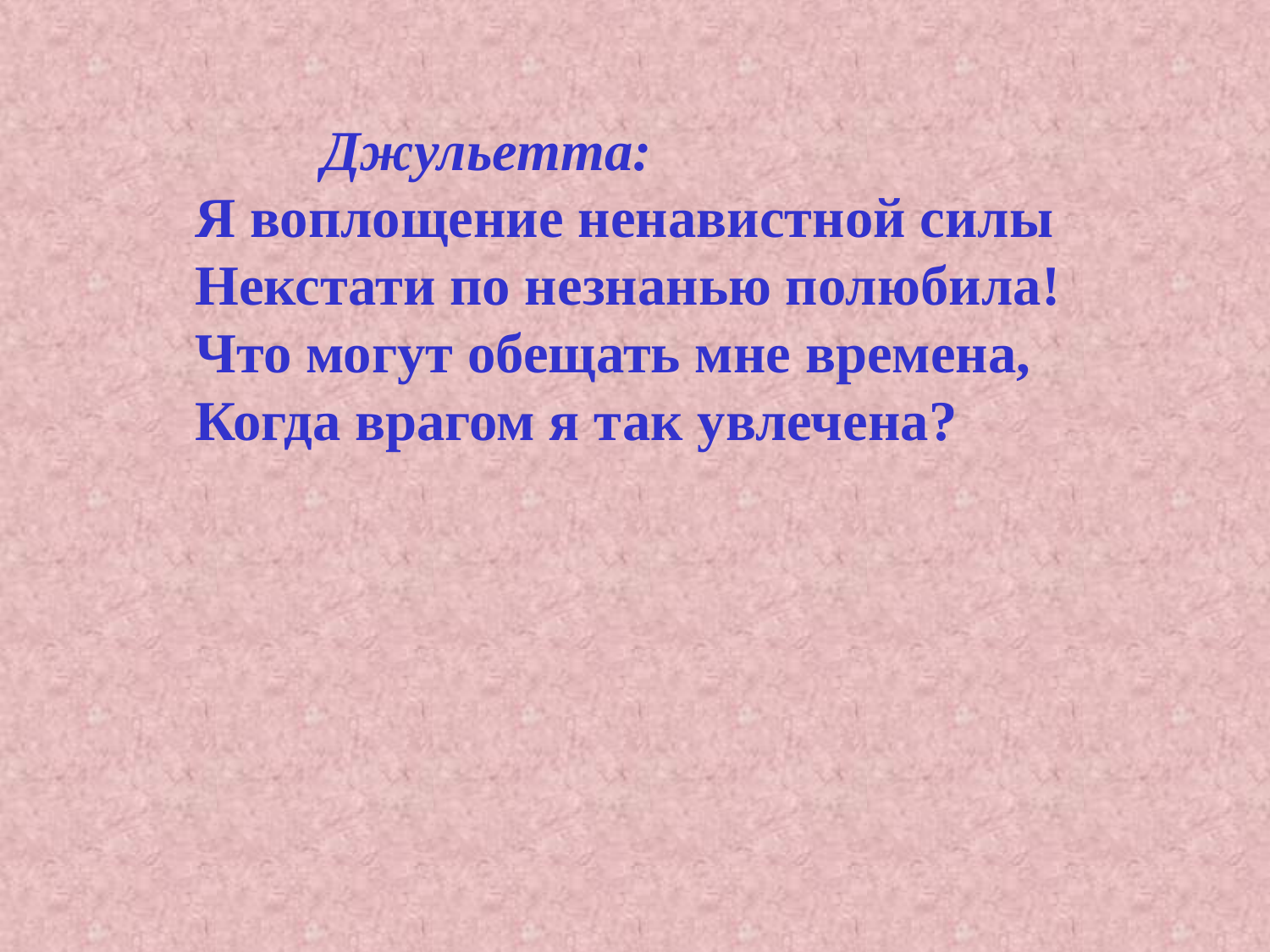

Джульетта:
Я воплощение ненавистной силы
Некстати по незнанью полюбила!
Что могут обещать мне времена,
Когда врагом я так увлечена?